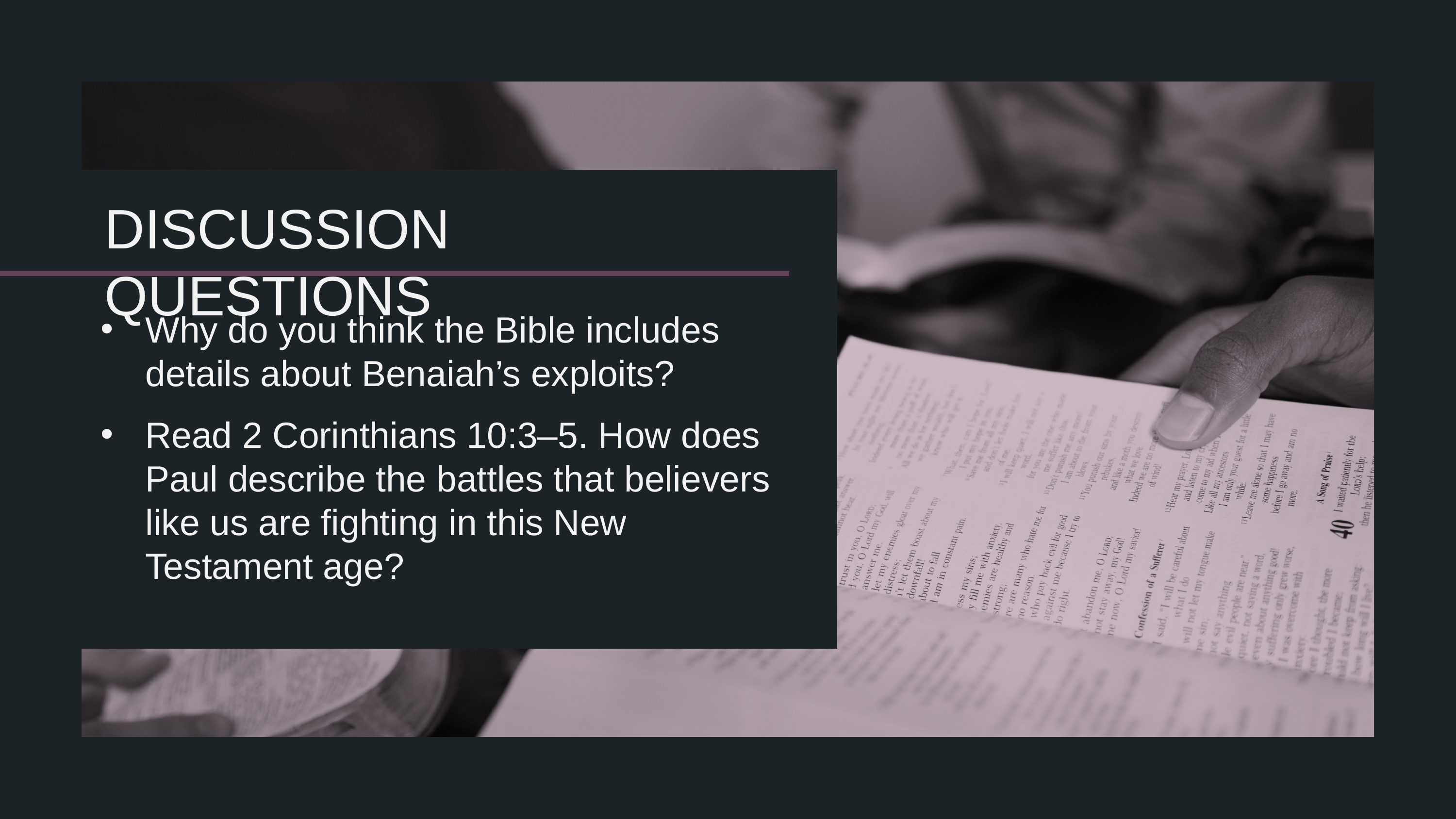

Why do you think the Bible includes details about Benaiah’s exploits?
Read 2 Corinthians 10:3–5. How does Paul describe the battles that believers like us are fighting in this New Testament age?